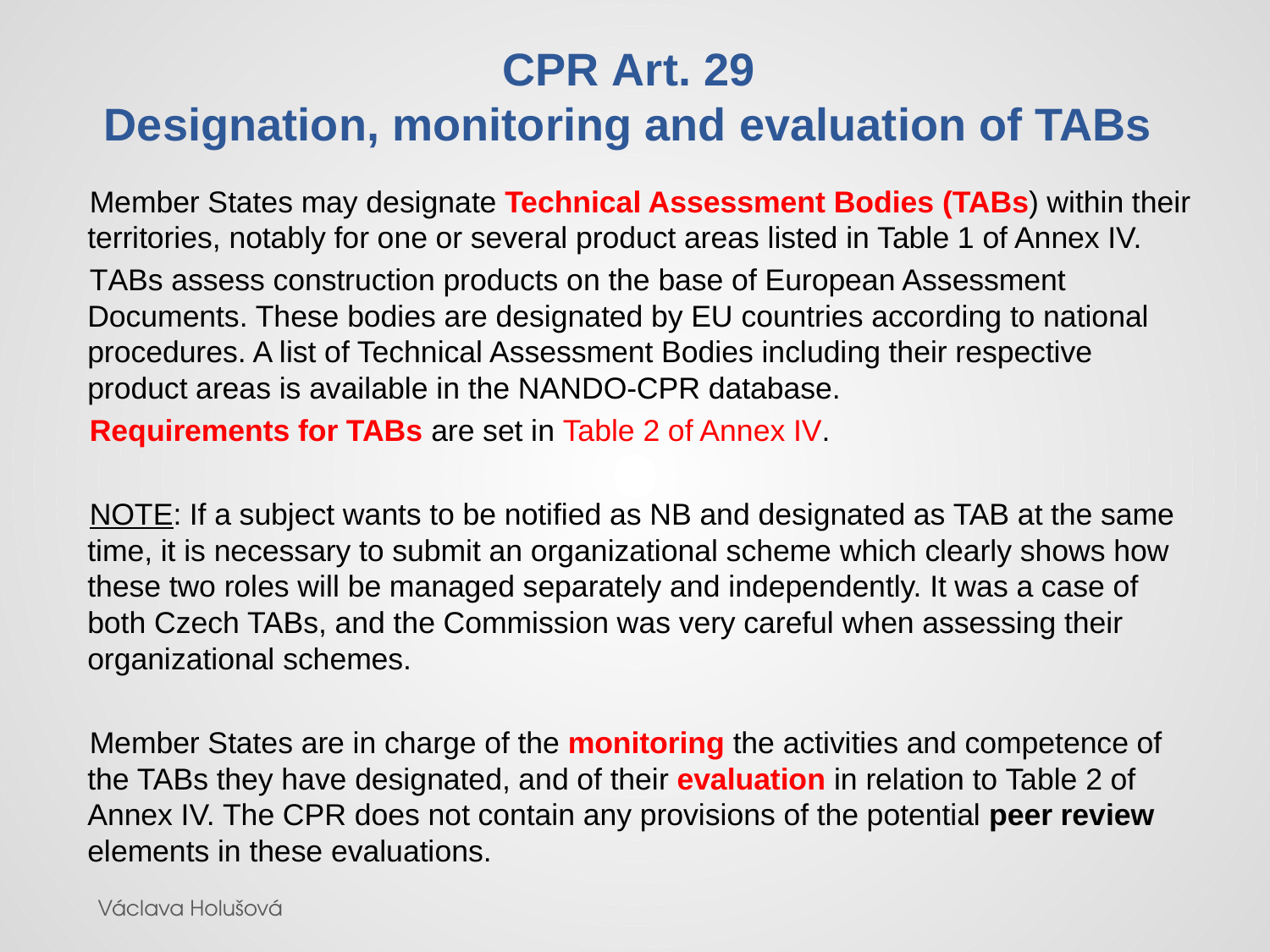

# CPR Art. 29 Designation, monitoring and evaluation of TABs
Member States may designate Technical Assessment Bodies (TABs) within their territories, notably for one or several product areas listed in Table 1 of Annex IV.
TABs assess construction products on the base of European Assessment Documents. These bodies are designated by EU countries according to national procedures. A list of Technical Assessment Bodies including their respective product areas is available in the NANDO-CPR database.
Requirements for TABs are set in Table 2 of Annex IV.

NOTE: If a subject wants to be notified as NB and designated as TAB at the same time, it is necessary to submit an organizational scheme which clearly shows how these two roles will be managed separately and independently. It was a case of both Czech TABs, and the Commission was very careful when assessing their organizational schemes.

Member States are in charge of the monitoring the activities and competence of the TABs they have designated, and of their evaluation in relation to Table 2 of Annex IV. The CPR does not contain any provisions of the potential peer review  elements in these evaluations.

Václava Holušová